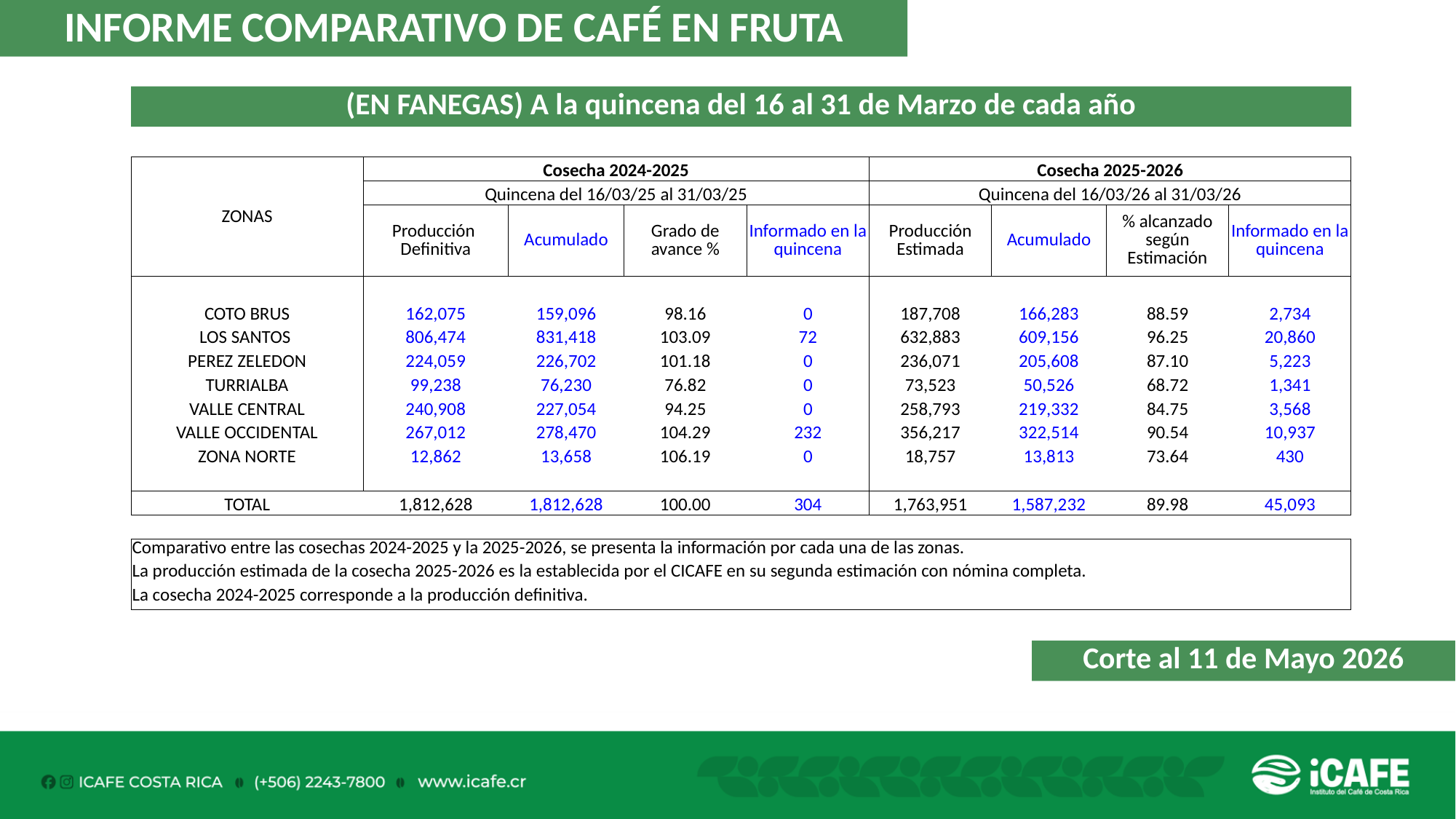

INFORME COMPARATIVO DE CAFÉ EN FRUTA

(EN FANEGAS) A la quincena del 16 al 31 de Marzo de cada año

| ZONAS | Cosecha 2024-2025 |  |  |  | Cosecha 2025-2026 |  |  |  |
| --- | --- | --- | --- | --- | --- | --- | --- | --- |
|  | Quincena del 16/03/25 al 31/03/25 |  |  |  | Quincena del 16/03/26 al 31/03/26 |  |  |  |
|  | Producción Definitiva | Acumulado | Grado de avance % | Informado en la quincena | Producción Estimada | Acumulado | % alcanzado según Estimación | Informado en la quincena |
|  |  |  |  |  |  |  |  |  |
| COTO BRUS | 162,075 | 159,096 | 98.16 | 0 | 187,708 | 166,283 | 88.59 | 2,734 |
| LOS SANTOS | 806,474 | 831,418 | 103.09 | 72 | 632,883 | 609,156 | 96.25 | 20,860 |
| PEREZ ZELEDON | 224,059 | 226,702 | 101.18 | 0 | 236,071 | 205,608 | 87.10 | 5,223 |
| TURRIALBA | 99,238 | 76,230 | 76.82 | 0 | 73,523 | 50,526 | 68.72 | 1,341 |
| VALLE CENTRAL | 240,908 | 227,054 | 94.25 | 0 | 258,793 | 219,332 | 84.75 | 3,568 |
| VALLE OCCIDENTAL | 267,012 | 278,470 | 104.29 | 232 | 356,217 | 322,514 | 90.54 | 10,937 |
| ZONA NORTE | 12,862 | 13,658 | 106.19 | 0 | 18,757 | 13,813 | 73.64 | 430 |
|  |  |  |  |  |  |  |  |  |
| TOTAL | 1,812,628 | 1,812,628 | 100.00 | 304 | 1,763,951 | 1,587,232 | 89.98 | 45,093 |
|  |  |  |  |  |  |  |  |  |
| Comparativo entre las cosechas 2024-2025 y la 2025-2026, se presenta la información por cada una de las zonas. |  |  |  |  |  |  |  |  |
| La producción estimada de la cosecha 2025-2026 es la establecida por el CICAFE en su segunda estimación con nómina completa. |  |  |  |  |  |  |  |  |
| La cosecha 2024-2025 corresponde a la producción definitiva. |  |  |  |  |  |  |  |  |

Corte al 11 de Mayo 2026